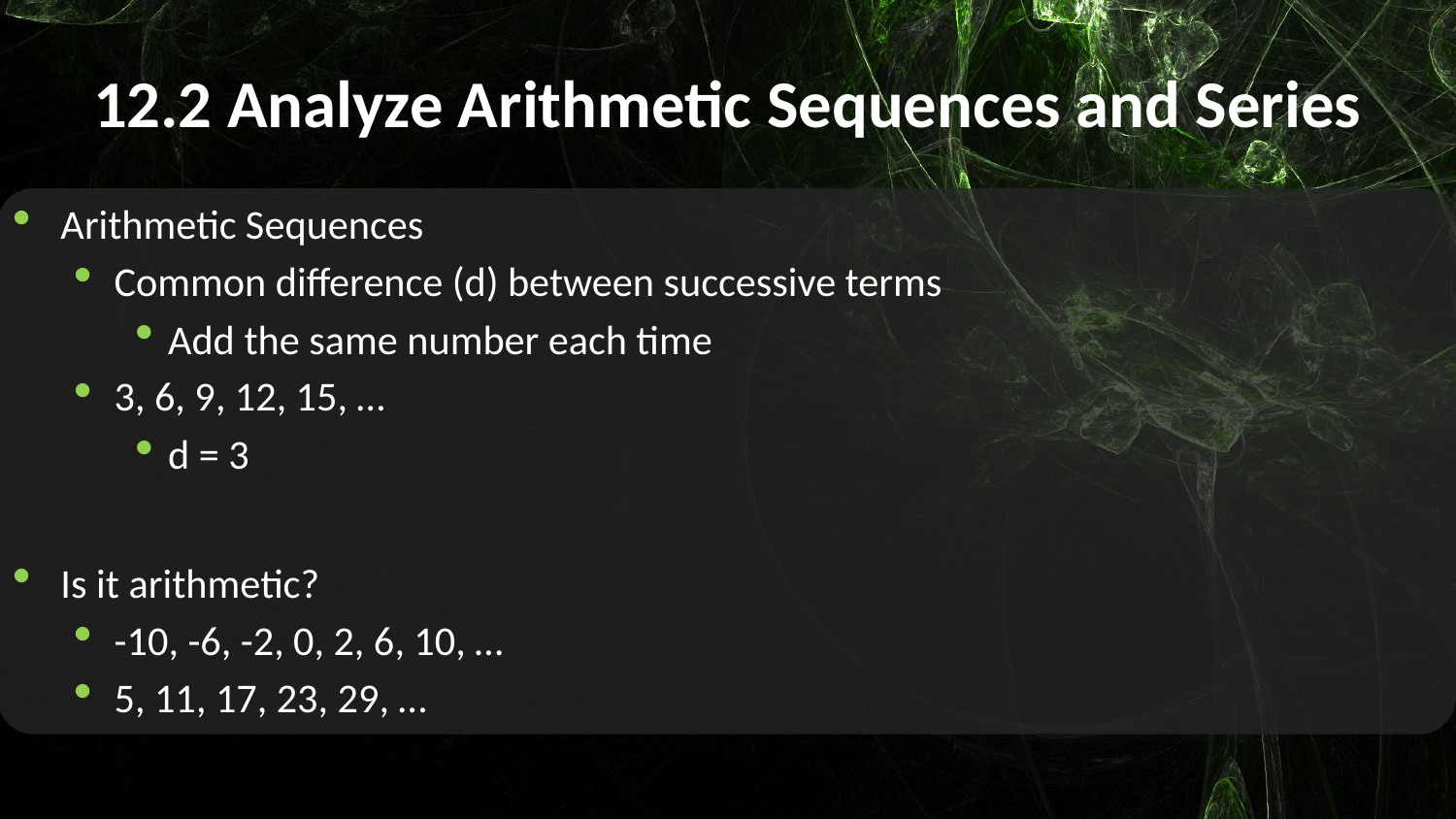

# 12.2 Analyze Arithmetic Sequences and Series
Arithmetic Sequences
Common difference (d) between successive terms
Add the same number each time
3, 6, 9, 12, 15, …
d = 3

Is it arithmetic?
-10, -6, -2, 0, 2, 6, 10, …
5, 11, 17, 23, 29, …